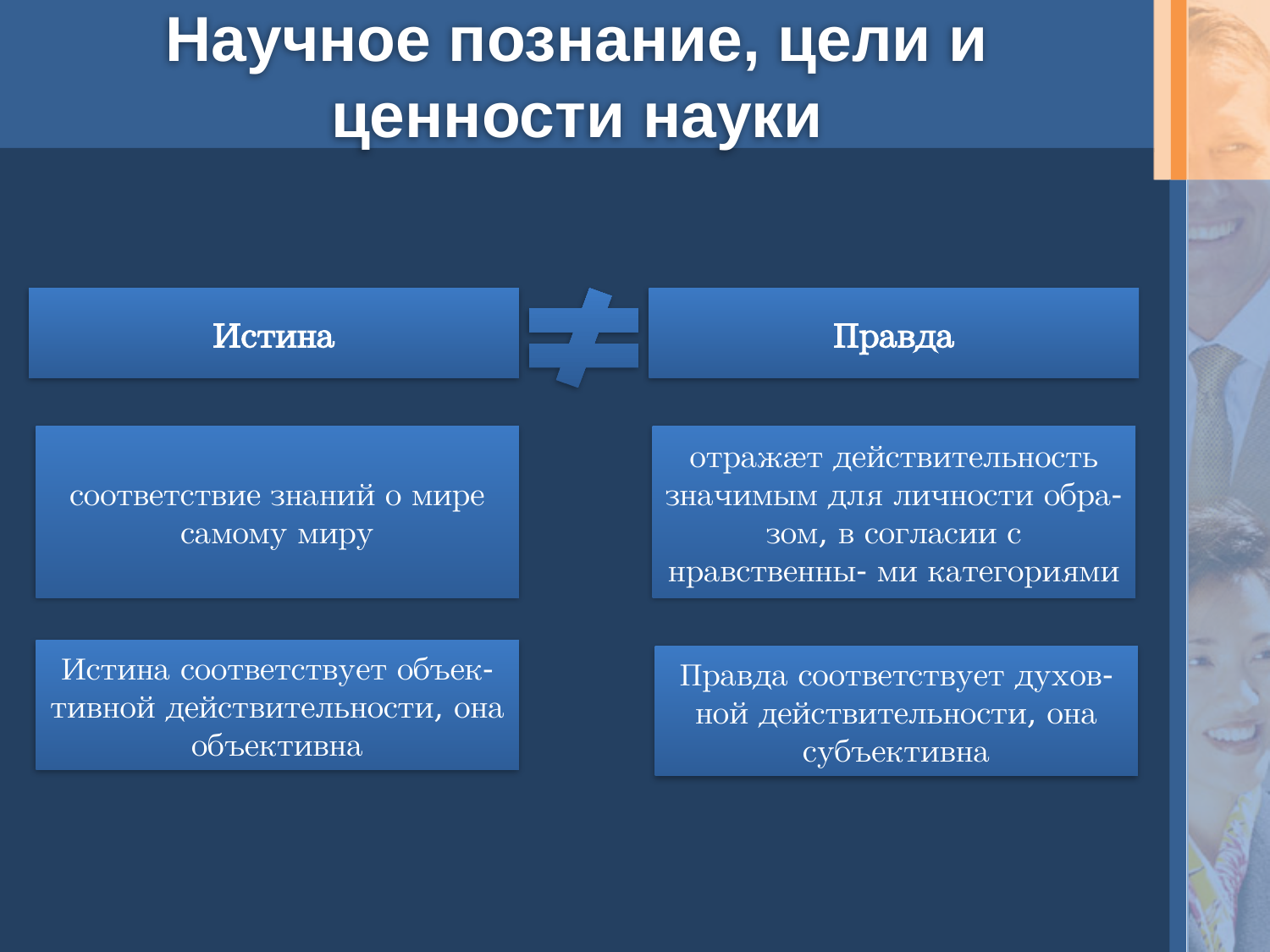

# Научное познание, цели и ценности науки
Истина

Правда
соответствие знаний о мире самому миру
отражает действительность значимым для личности обра- зом, в согласии с нравственны- ми категориями
Истина соответствует объек- тивной действительности, она объективна
Правда соответствует духов-ной действительности, она субъективна